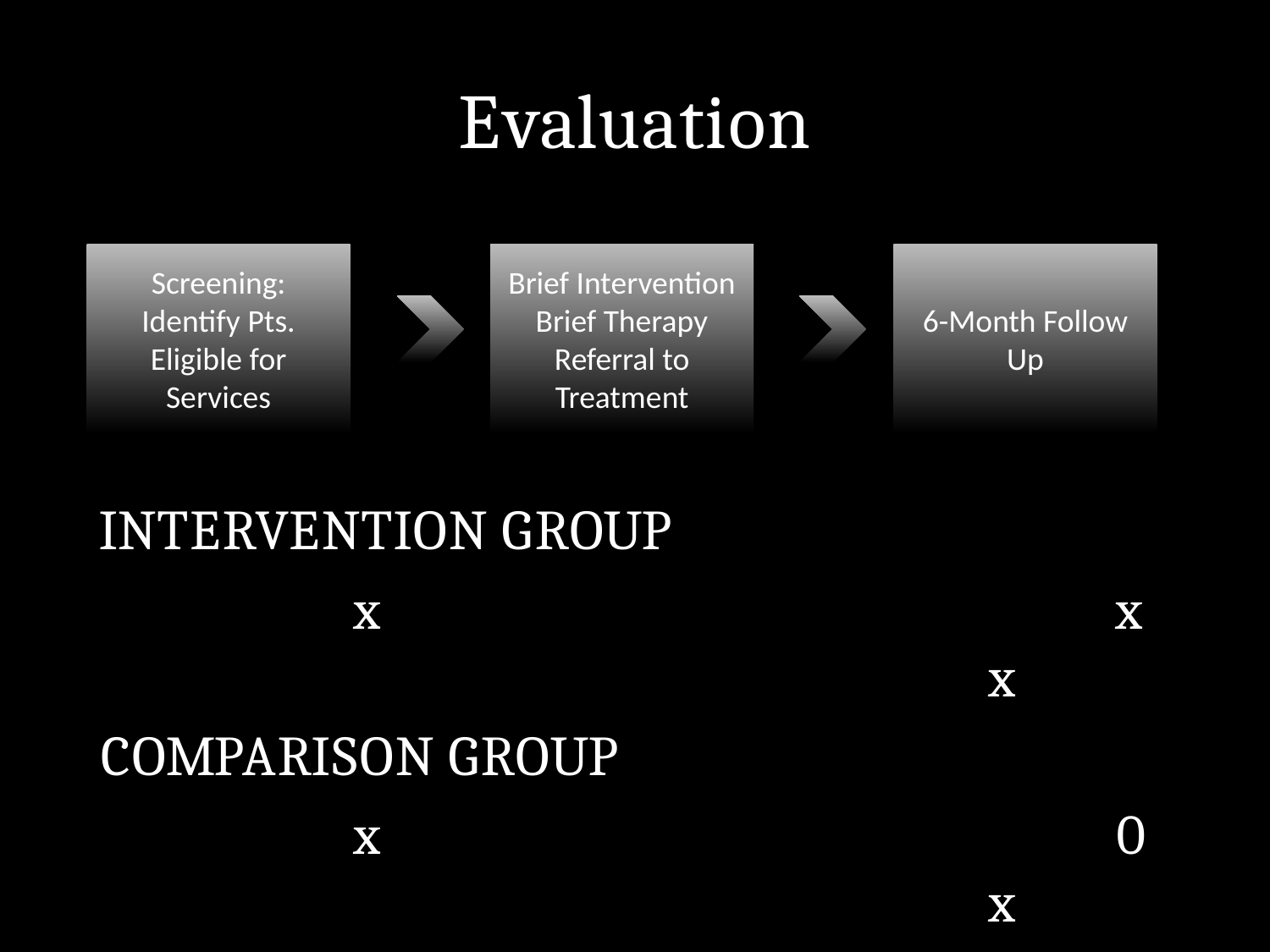

# Evaluation
Screening:
Identify Pts. Eligible for Services
Brief Intervention
Brief Therapy
Referral to Treatment
6-Month Follow Up

INTERVENTION GROUP
		x						x							x
COMPARISON GROUP
		x						0							x